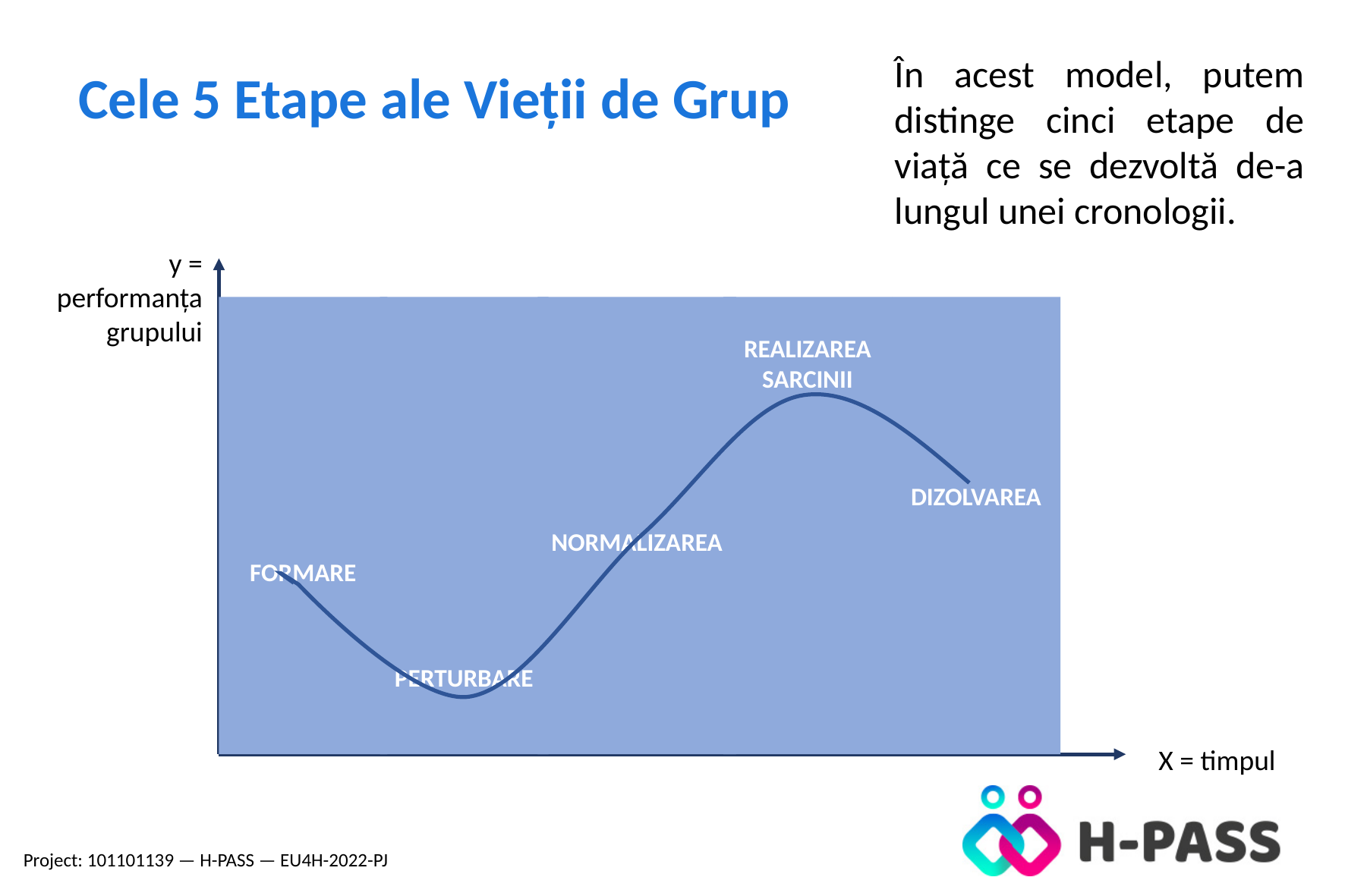

În acest model, putem distinge cinci etape de viață ce se dezvoltă de-a lungul unei cronologii.
Cele 5 Etape ale Vieții de Grup
y = performanța grupului

DIZOLVAREA

REALIZAREA SARCINII

NORMALIZAREA

FORMARE

PERTURBARE

X = timpul
Project: 101101139 — H-PASS — EU4H-2022-PJ